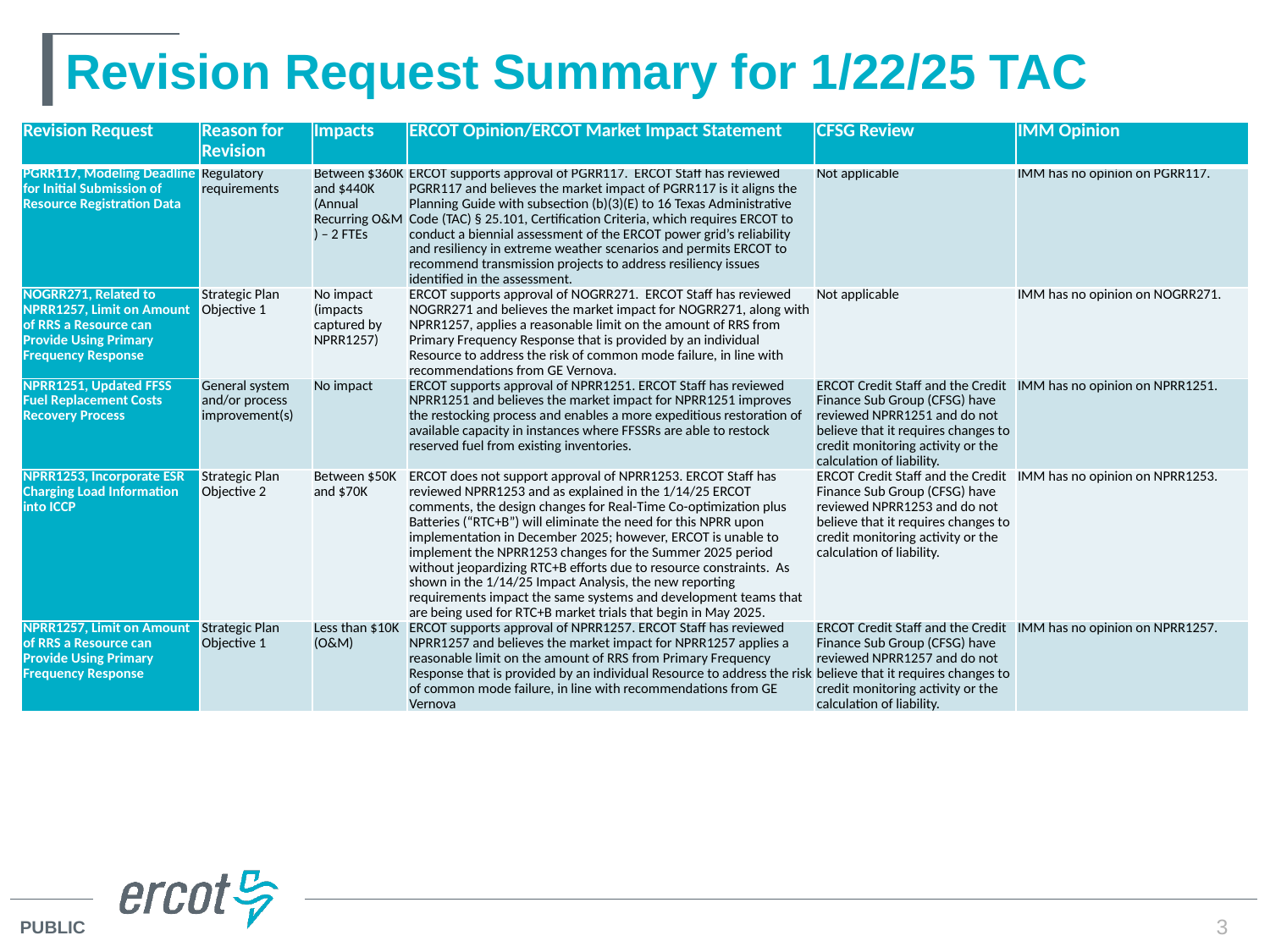

# Revision Request Summary for 1/22/25 TAC
| Revision Request | Reason for Revision | Impacts | ERCOT Opinion/ERCOT Market Impact Statement | CFSG Review | IMM Opinion |
| --- | --- | --- | --- | --- | --- |
| PGRR117, Modeling Deadline for Initial Submission of Resource Registration Data | Regulatory requirements | Between $360K and $440K (Annual Recurring O&M ) – 2 FTEs | ERCOT supports approval of PGRR117. ERCOT Staff has reviewed PGRR117 and believes the market impact of PGRR117 is it aligns the Planning Guide with subsection (b)(3)(E) to 16 Texas Administrative Code (TAC) § 25.101, Certification Criteria, which requires ERCOT to conduct a biennial assessment of the ERCOT power grid’s reliability and resiliency in extreme weather scenarios and permits ERCOT to recommend transmission projects to address resiliency issues identified in the assessment. | Not applicable | IMM has no opinion on PGRR117. |
| NOGRR271, Related to NPRR1257, Limit on Amount of RRS a Resource can Provide Using Primary Frequency Response | Strategic Plan Objective 1 | No impact (impacts captured by NPRR1257) | ERCOT supports approval of NOGRR271. ERCOT Staff has reviewed NOGRR271 and believes the market impact for NOGRR271, along with NPRR1257, applies a reasonable limit on the amount of RRS from Primary Frequency Response that is provided by an individual Resource to address the risk of common mode failure, in line with recommendations from GE Vernova. | Not applicable | IMM has no opinion on NOGRR271. |
| NPRR1251, Updated FFSS Fuel Replacement Costs Recovery Process | General system and/or process improvement(s) | No impact | ERCOT supports approval of NPRR1251. ERCOT Staff has reviewed NPRR1251 and believes the market impact for NPRR1251 improves the restocking process and enables a more expeditious restoration of available capacity in instances where FFSSRs are able to restock reserved fuel from existing inventories. | ERCOT Credit Staff and the Credit Finance Sub Group (CFSG) have reviewed NPRR1251 and do not believe that it requires changes to credit monitoring activity or the calculation of liability. | IMM has no opinion on NPRR1251. |
| NPRR1253, Incorporate ESR Charging Load Information into ICCP | Strategic Plan Objective 2 | Between $50K and $70K | ERCOT does not support approval of NPRR1253. ERCOT Staff has reviewed NPRR1253 and as explained in the 1/14/25 ERCOT comments, the design changes for Real-Time Co-optimization plus Batteries (“RTC+B”) will eliminate the need for this NPRR upon implementation in December 2025; however, ERCOT is unable to implement the NPRR1253 changes for the Summer 2025 period without jeopardizing RTC+B efforts due to resource constraints. As shown in the 1/14/25 Impact Analysis, the new reporting requirements impact the same systems and development teams that are being used for RTC+B market trials that begin in May 2025. | ERCOT Credit Staff and the Credit Finance Sub Group (CFSG) have reviewed NPRR1253 and do not believe that it requires changes to credit monitoring activity or the calculation of liability. | IMM has no opinion on NPRR1253. |
| NPRR1257, Limit on Amount of RRS a Resource can Provide Using Primary Frequency Response | Strategic Plan Objective 1 | Less than $10K (O&M) | ERCOT supports approval of NPRR1257. ERCOT Staff has reviewed NPRR1257 and believes the market impact for NPRR1257 applies a reasonable limit on the amount of RRS from Primary Frequency Response that is provided by an individual Resource to address the risk of common mode failure, in line with recommendations from GE Vernova | ERCOT Credit Staff and the Credit Finance Sub Group (CFSG) have reviewed NPRR1257 and do not believe that it requires changes to credit monitoring activity or the calculation of liability. | IMM has no opinion on NPRR1257. |
3